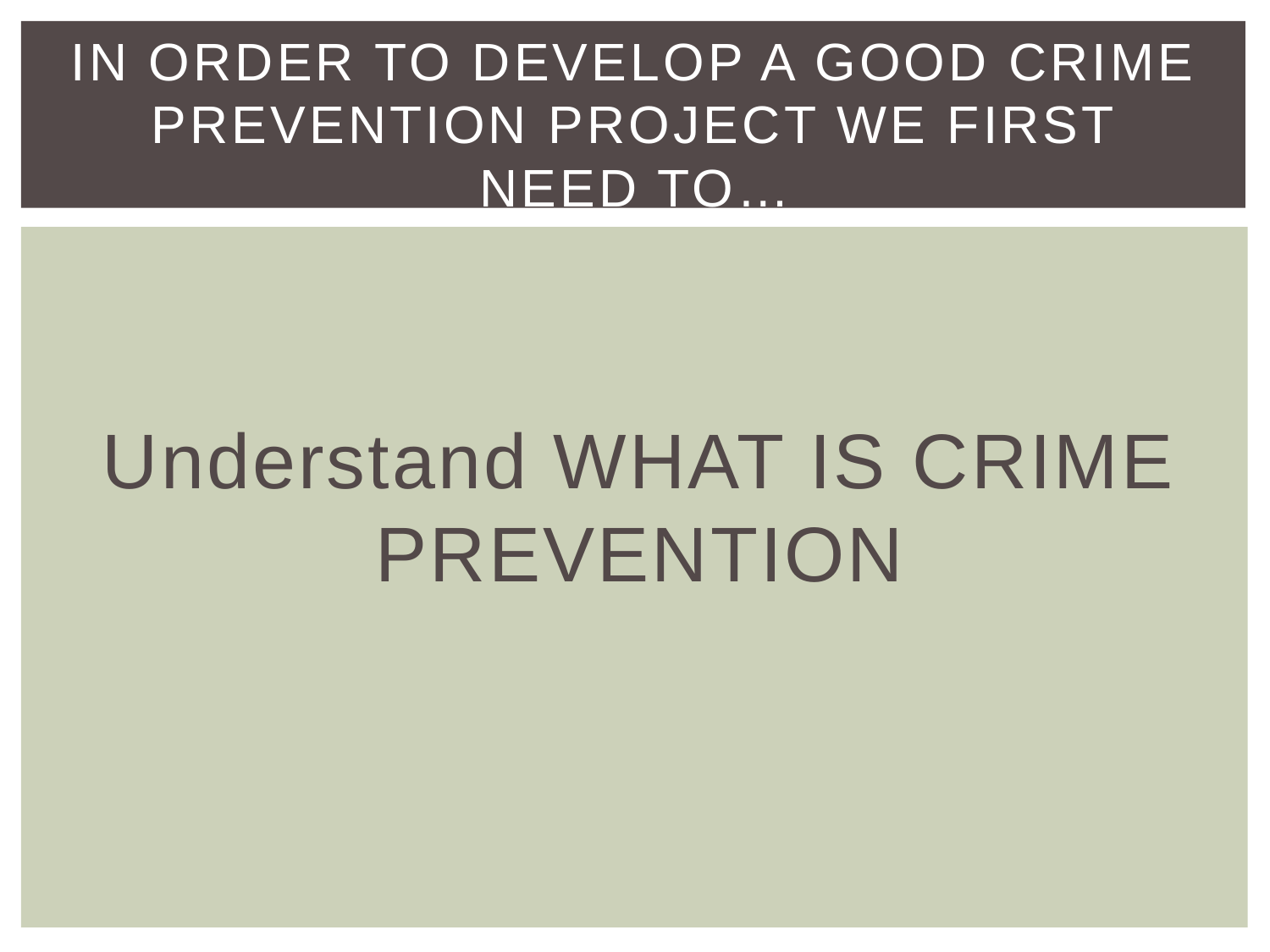

# In order to develop a good crime prevention project we first need to…

Understand WHAT IS CRIME PREVENTION